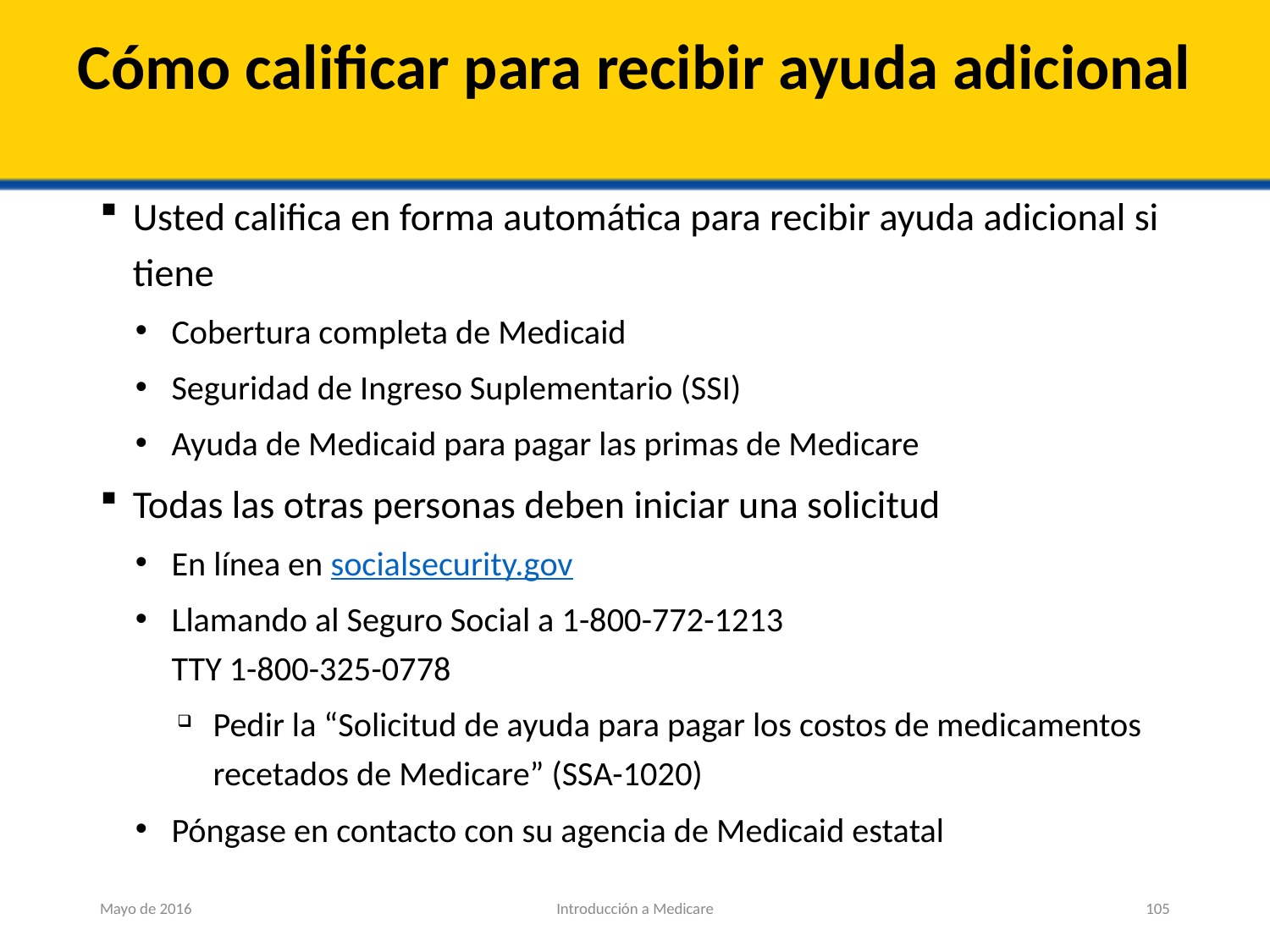

# Cómo calificar para recibir ayuda adicional
Usted califica en forma automática para recibir ayuda adicional si tiene
Cobertura completa de Medicaid
Seguridad de Ingreso Suplementario (SSI)
Ayuda de Medicaid para pagar las primas de Medicare
Todas las otras personas deben iniciar una solicitud
En línea en socialsecurity.gov
Llamando al Seguro Social a 1-800-772-1213
TTY 1-800-325-0778
Pedir la “Solicitud de ayuda para pagar los costos de medicamentos recetados de Medicare” (SSA-1020)
Póngase en contacto con su agencia de Medicaid estatal
Mayo de 2016
Introducción a Medicare
105